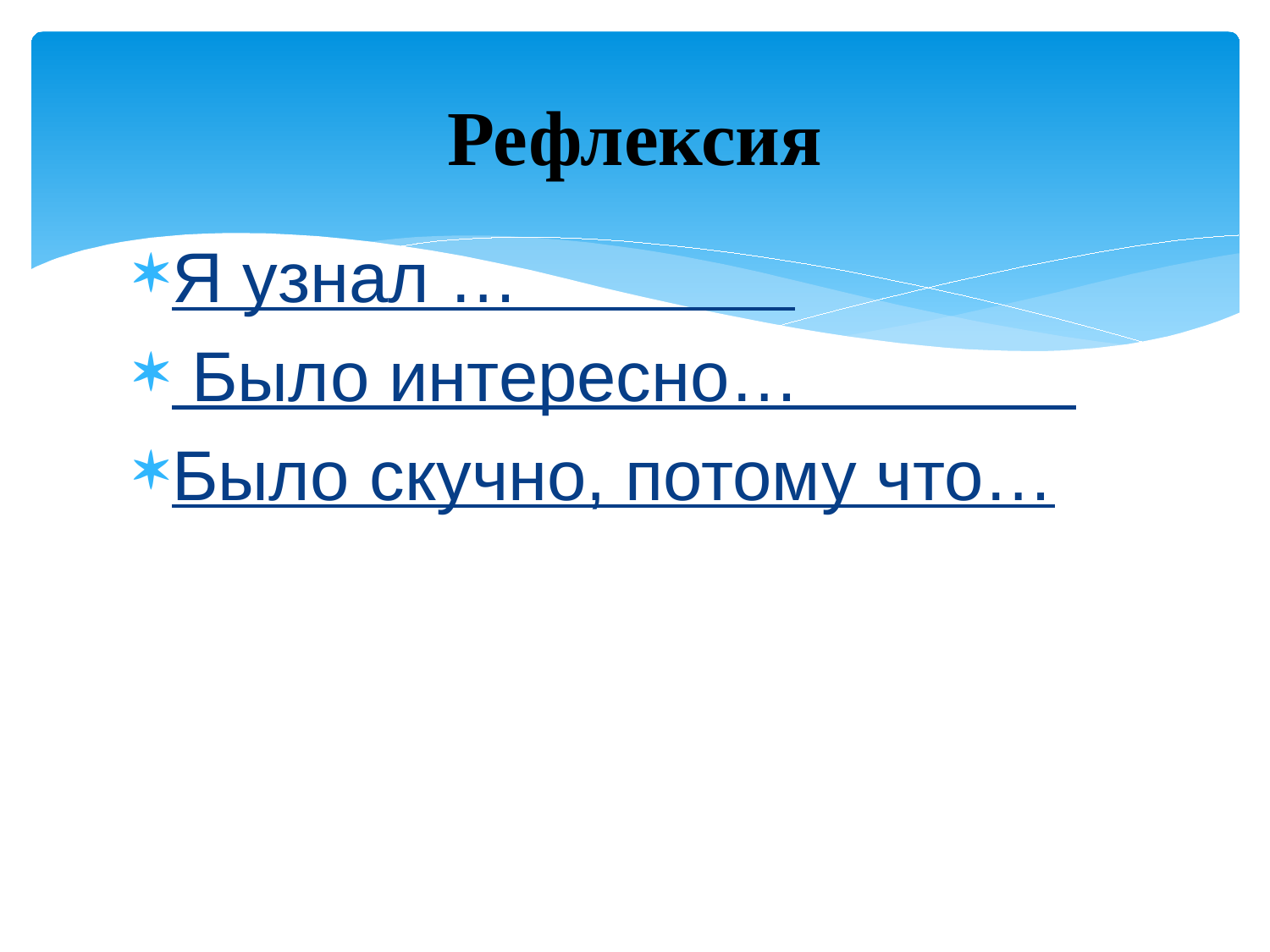

# Рефлексия
Я узнал …
 Было интересно…
Было скучно, потому что…